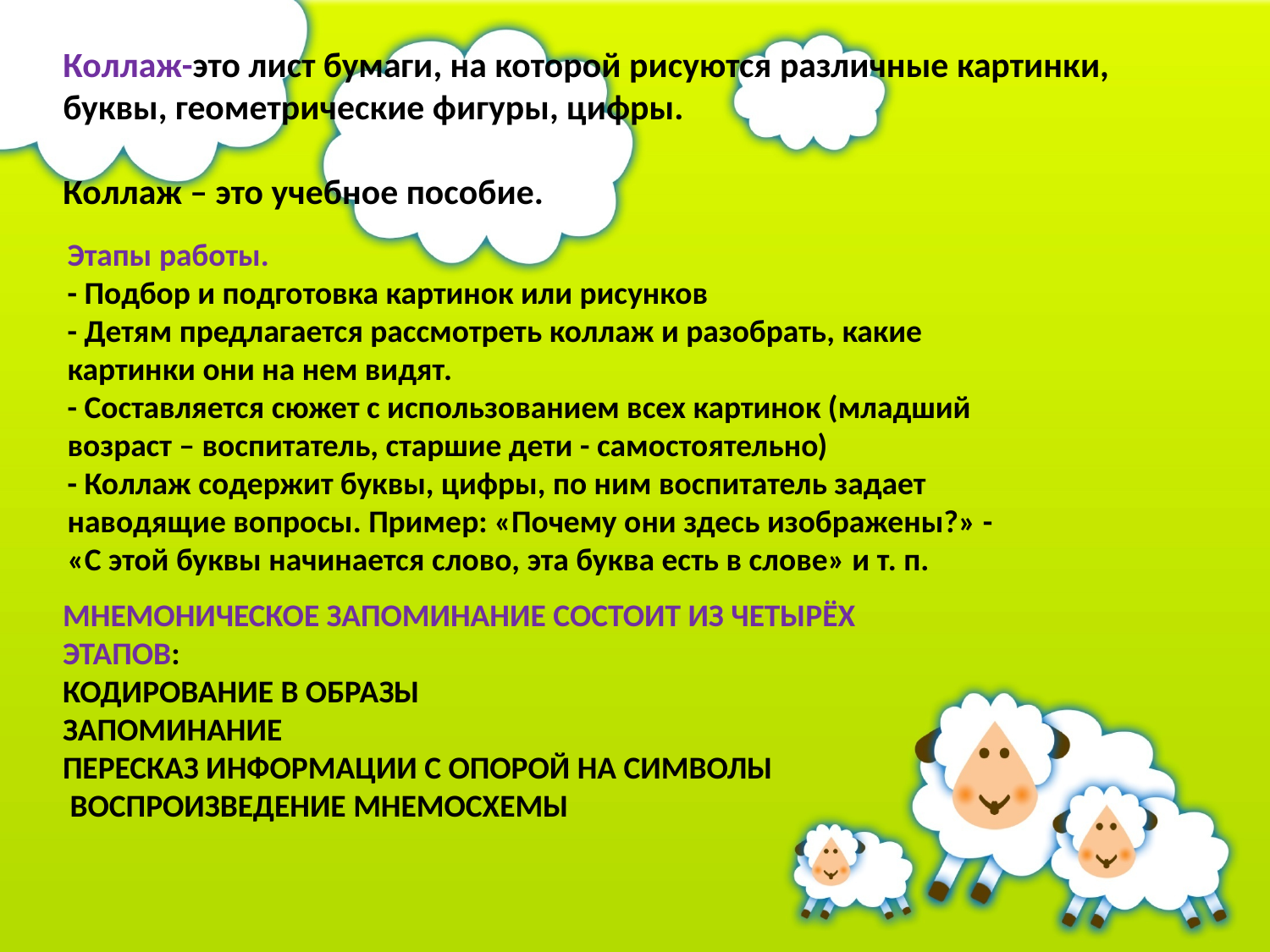

Коллаж-это лист бумаги, на которой рисуются различные картинки, буквы, геометрические фигуры, цифры.

Коллаж – это учебное пособие.
Этапы работы.
- Подбор и подготовка картинок или рисунков
- Детям предлагается рассмотреть коллаж и разобрать, какие картинки они на нем видят.
- Составляется сюжет с использованием всех картинок (младший возраст – воспитатель, старшие дети - самостоятельно)
- Коллаж содержит буквы, цифры, по ним воспитатель задает наводящие вопросы. Пример: «Почему они здесь изображены?» - «С этой буквы начинается слово, эта буква есть в слове» и т. п.
МНЕМОНИЧЕСКОЕ ЗАПОМИНАНИЕ СОСТОИТ ИЗ ЧЕТЫРЁХ ЭТАПОВ:
КОДИРОВАНИЕ В ОБРАЗЫ
ЗАПОМИНАНИЕ
ПЕРЕСКАЗ ИНФОРМАЦИИ С ОПОРОЙ НА СИМВОЛЫ
 ВОСПРОИЗВЕДЕНИЕ МНЕМОСХЕМЫ